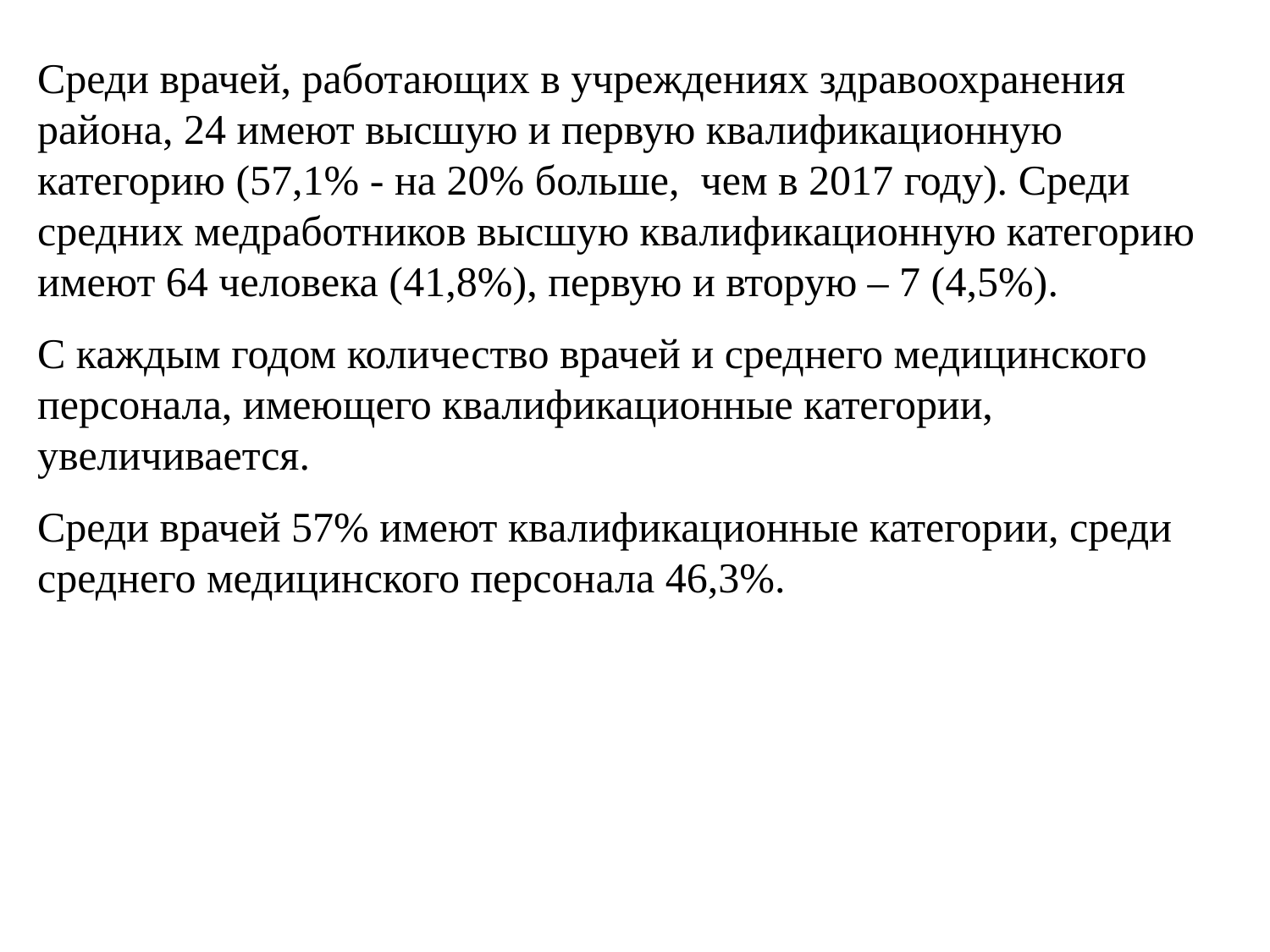

Среди врачей, работающих в учреждениях здравоохранения района, 24 имеют высшую и первую квалификационную категорию (57,1% - на 20% больше,  чем в 2017 году). Среди средних медработников высшую квалификационную категорию имеют 64 человека (41,8%), первую и вторую – 7 (4,5%).
С каждым годом количество врачей и среднего медицинского персонала, имеющего квалификационные категории, увеличивается.
Среди врачей 57% имеют квалификационные категории, среди среднего медицинского персонала 46,3%.